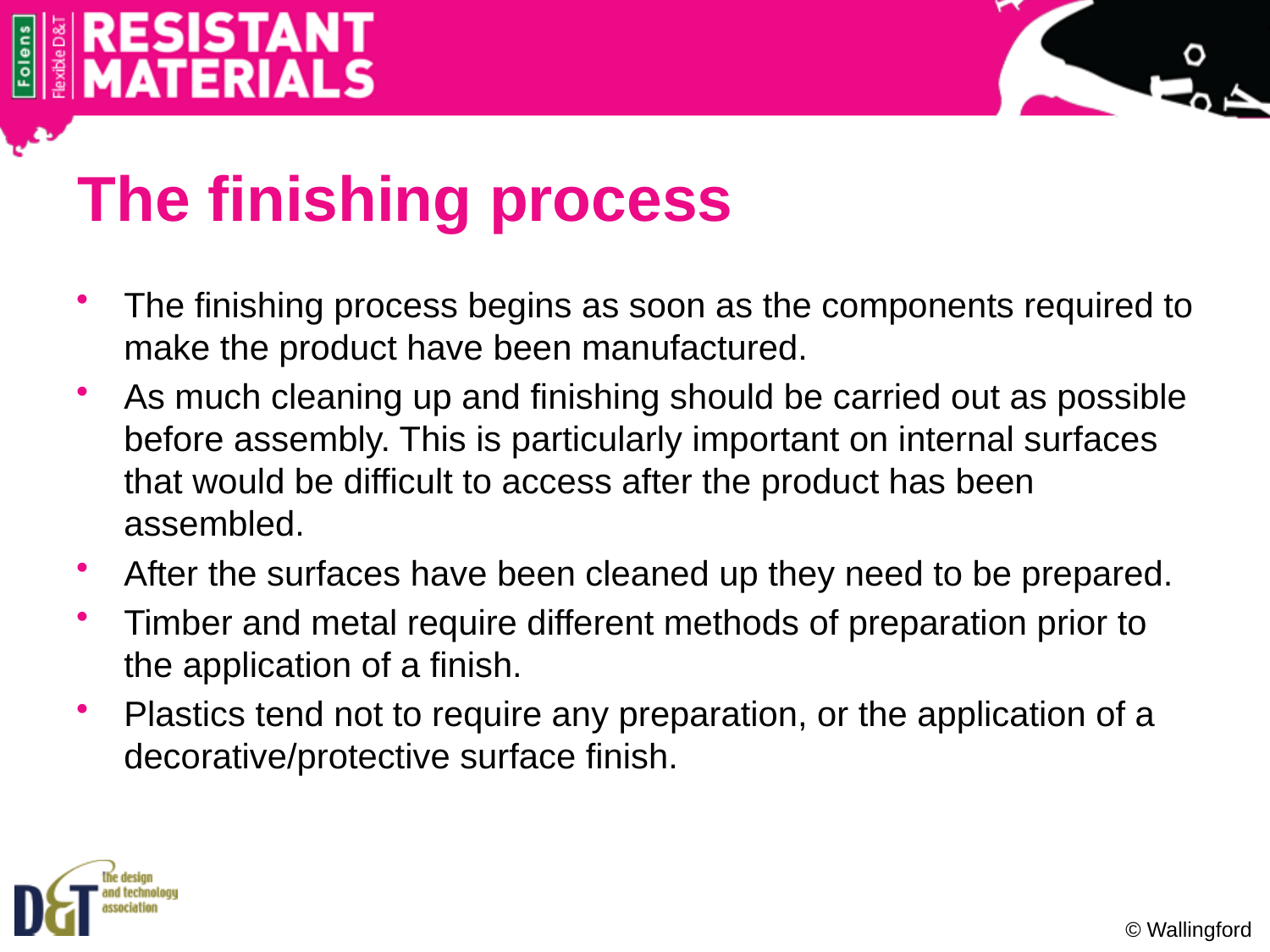

# The finishing process
The finishing process begins as soon as the components required to make the product have been manufactured.
As much cleaning up and finishing should be carried out as possible before assembly. This is particularly important on internal surfaces that would be difficult to access after the product has been assembled.
After the surfaces have been cleaned up they need to be prepared.
Timber and metal require different methods of preparation prior to the application of a finish.
Plastics tend not to require any preparation, or the application of a decorative/protective surface finish.

© Wallingford